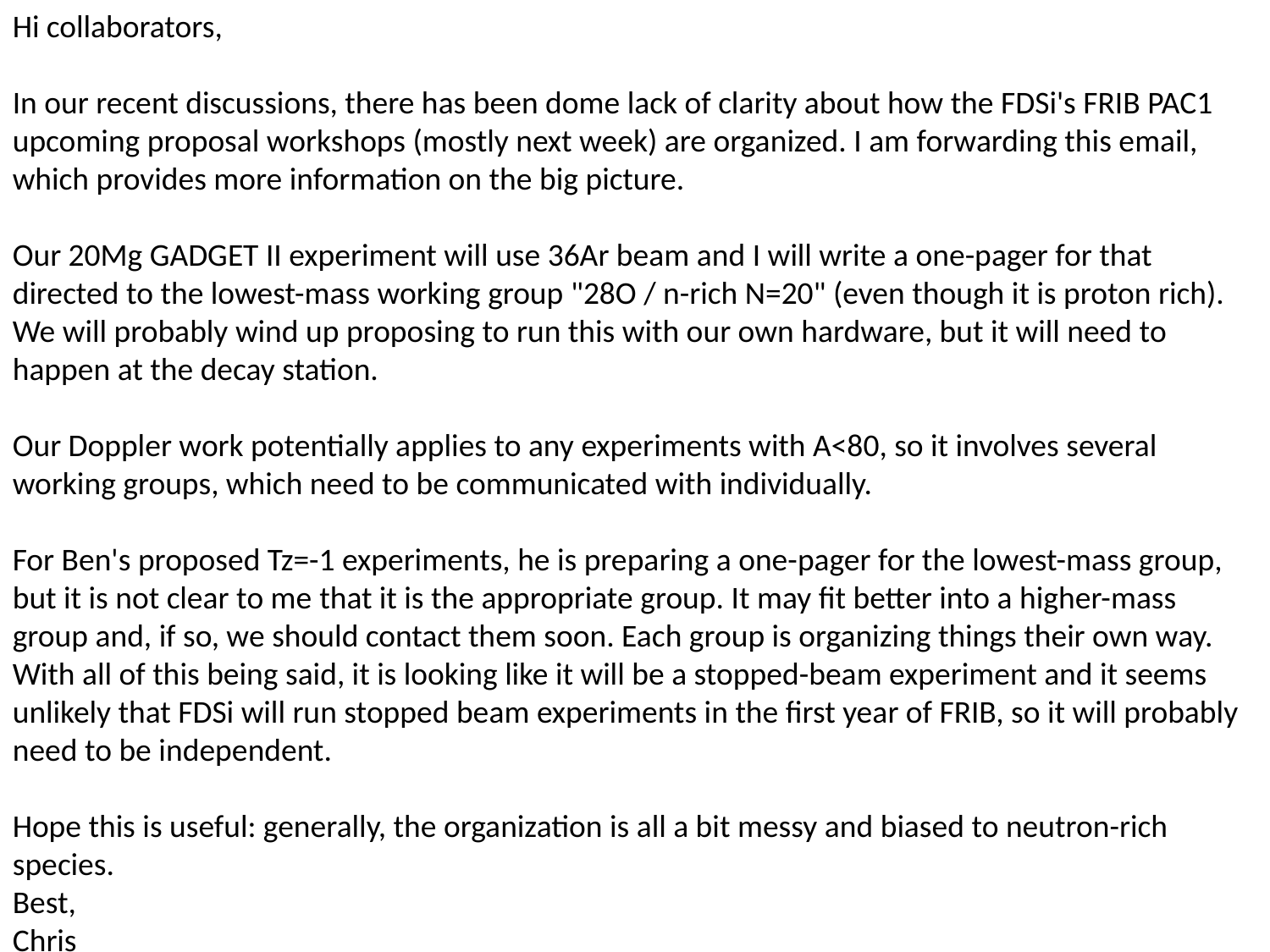

Hi collaborators,

In our recent discussions, there has been dome lack of clarity about how the FDSi's FRIB PAC1 upcoming proposal workshops (mostly next week) are organized. I am forwarding this email, which provides more information on the big picture.

Our 20Mg GADGET II experiment will use 36Ar beam and I will write a one-pager for that directed to the lowest-mass working group "28O / n-rich N=20" (even though it is proton rich). We will probably wind up proposing to run this with our own hardware, but it will need to happen at the decay station.

Our Doppler work potentially applies to any experiments with A<80, so it involves several working groups, which need to be communicated with individually.

For Ben's proposed Tz=-1 experiments, he is preparing a one-pager for the lowest-mass group, but it is not clear to me that it is the appropriate group. It may fit better into a higher-mass group and, if so, we should contact them soon. Each group is organizing things their own way. With all of this being said, it is looking like it will be a stopped-beam experiment and it seems unlikely that FDSi will run stopped beam experiments in the first year of FRIB, so it will probably need to be independent.

Hope this is useful: generally, the organization is all a bit messy and biased to neutron-rich species.
Best,
Chris